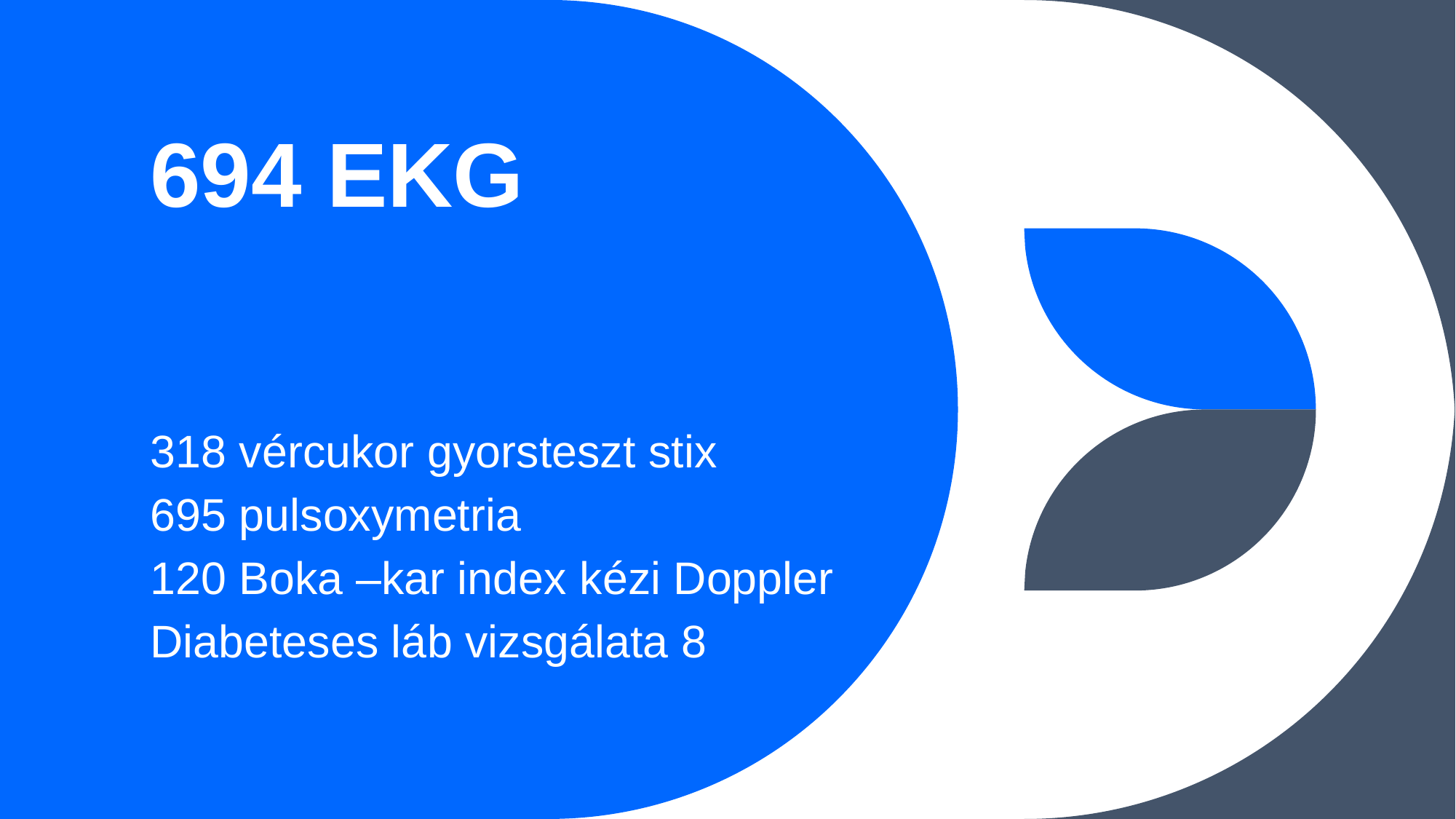

# 694 EKG
318 vércukor gyorsteszt stix
695 pulsoxymetria
120 Boka –kar index kézi Doppler
Diabeteses láb vizsgálata 8